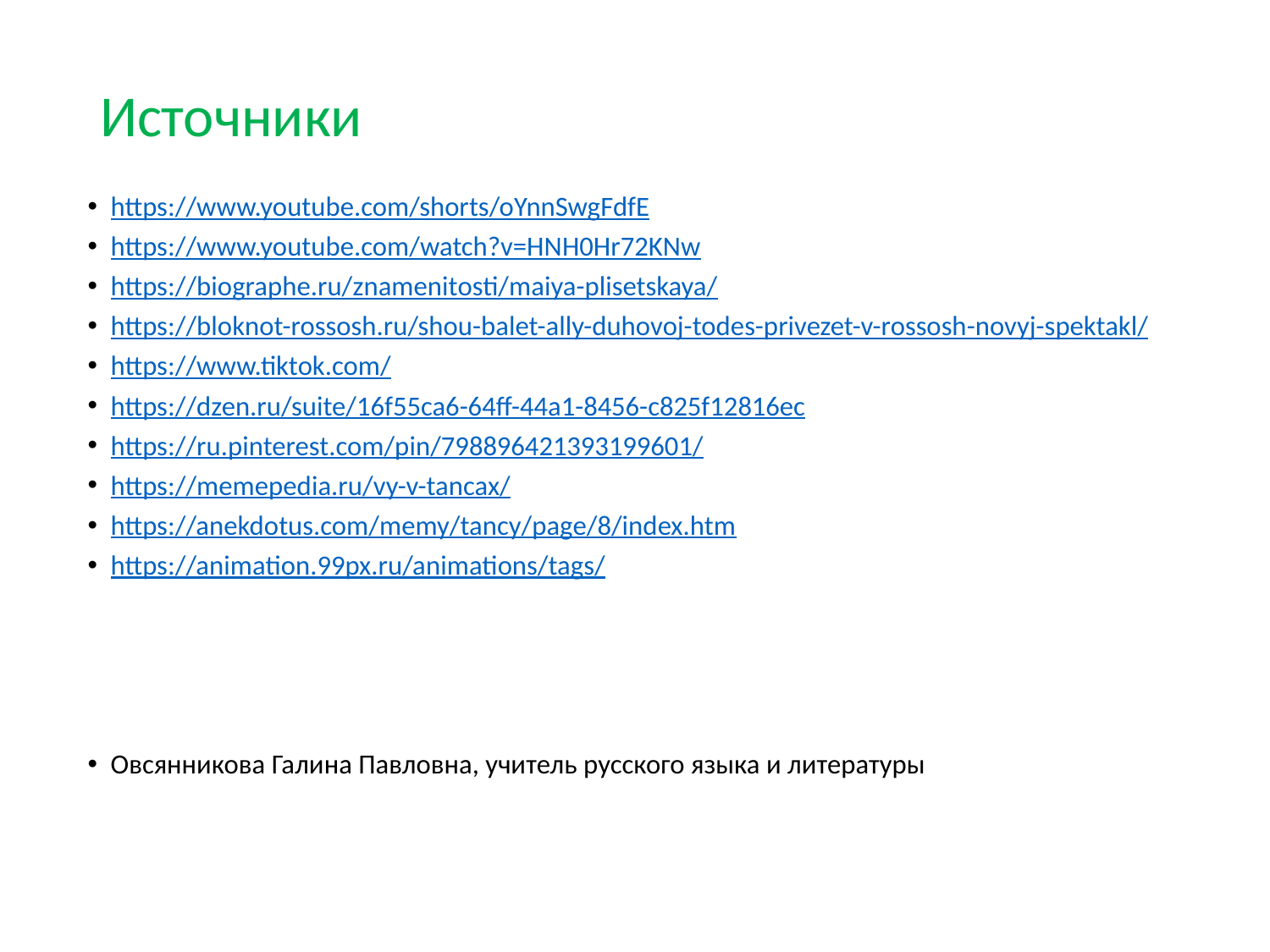

# Источники
https://www.youtube.com/shorts/oYnnSwgFdfE
https://www.youtube.com/watch?v=HNH0Hr72KNw
https://biographe.ru/znamenitosti/maiya-plisetskaya/
https://bloknot-rossosh.ru/shou-balet-ally-duhovoj-todes-privezet-v-rossosh-novyj-spektakl/
https://www.tiktok.com/
https://dzen.ru/suite/16f55ca6-64ff-44a1-8456-c825f12816ec
https://ru.pinterest.com/pin/798896421393199601/
https://memepedia.ru/vy-v-tancax/
https://anekdotus.com/memy/tancy/page/8/index.htm
https://animation.99px.ru/animations/tags/

Овсянникова Галина Павловна, учитель русского языка и литературы